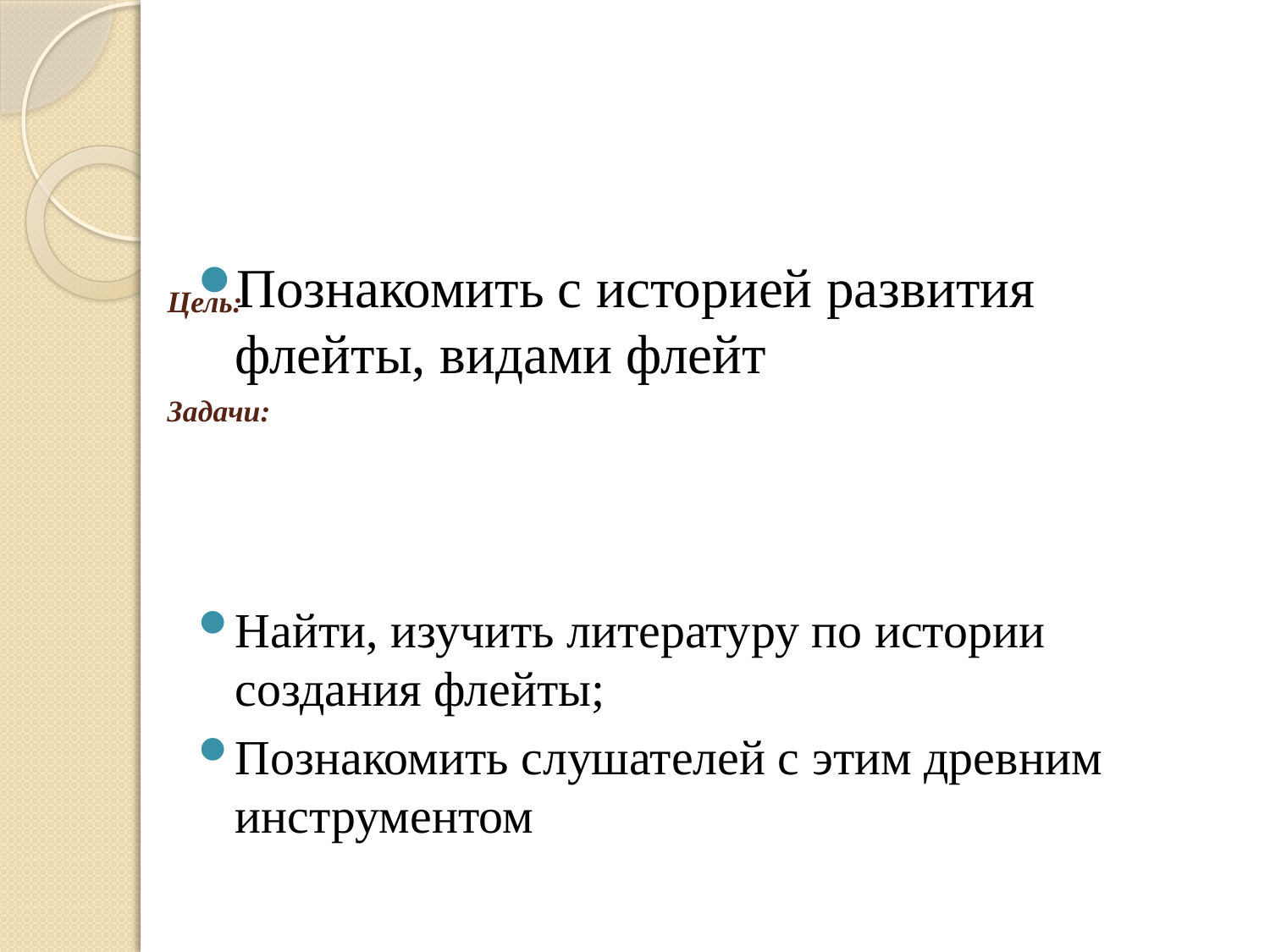

Познакомить с историей развития флейты, видами флейт

Найти, изучить литературу по истории создания флейты;
Познакомить слушателей с этим древним инструментом
# Цель: Задачи: